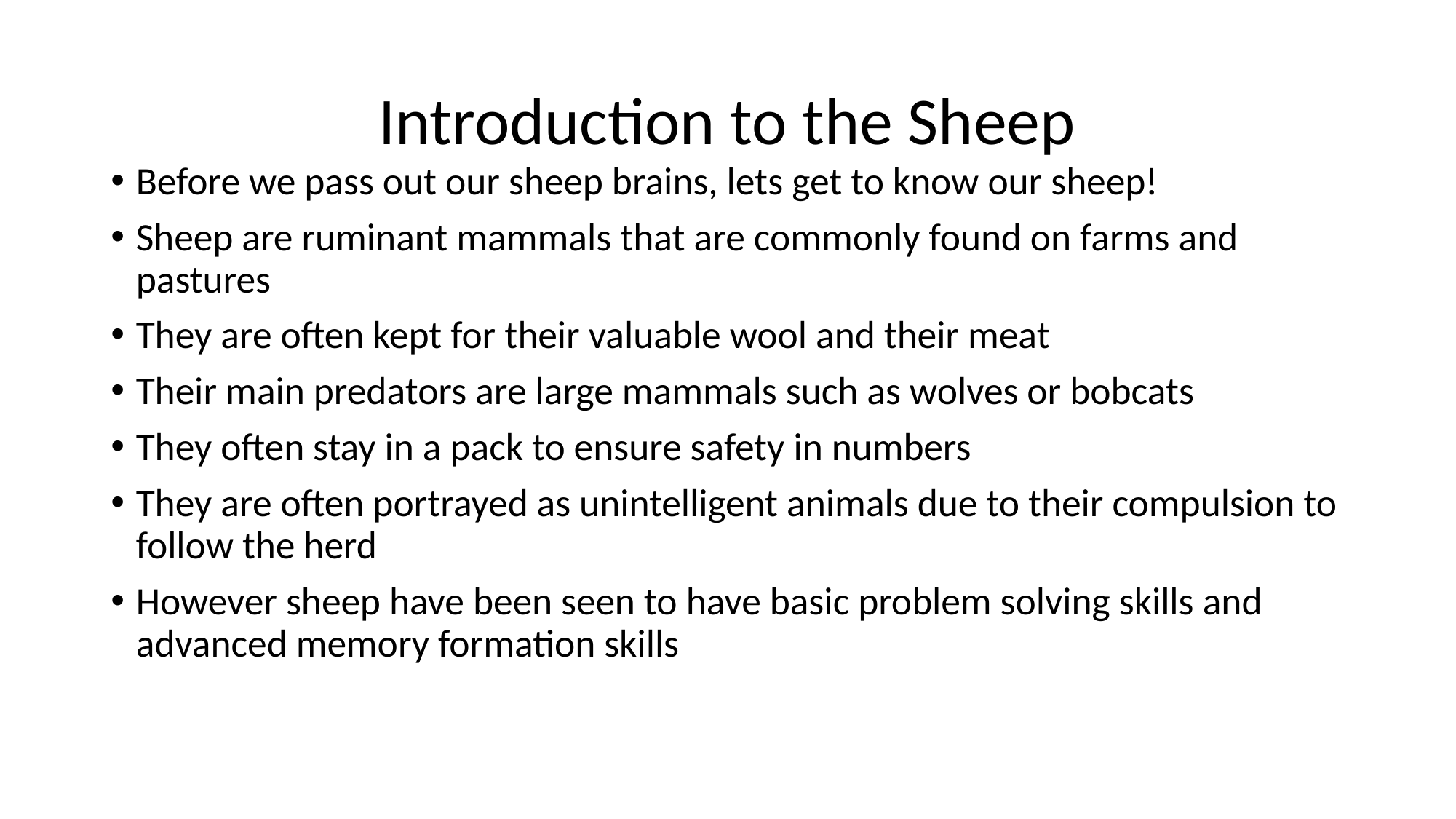

# Introduction to the Sheep
Before we pass out our sheep brains, lets get to know our sheep!
Sheep are ruminant mammals that are commonly found on farms and pastures
They are often kept for their valuable wool and their meat
Their main predators are large mammals such as wolves or bobcats
They often stay in a pack to ensure safety in numbers
They are often portrayed as unintelligent animals due to their compulsion to follow the herd
However sheep have been seen to have basic problem solving skills and advanced memory formation skills